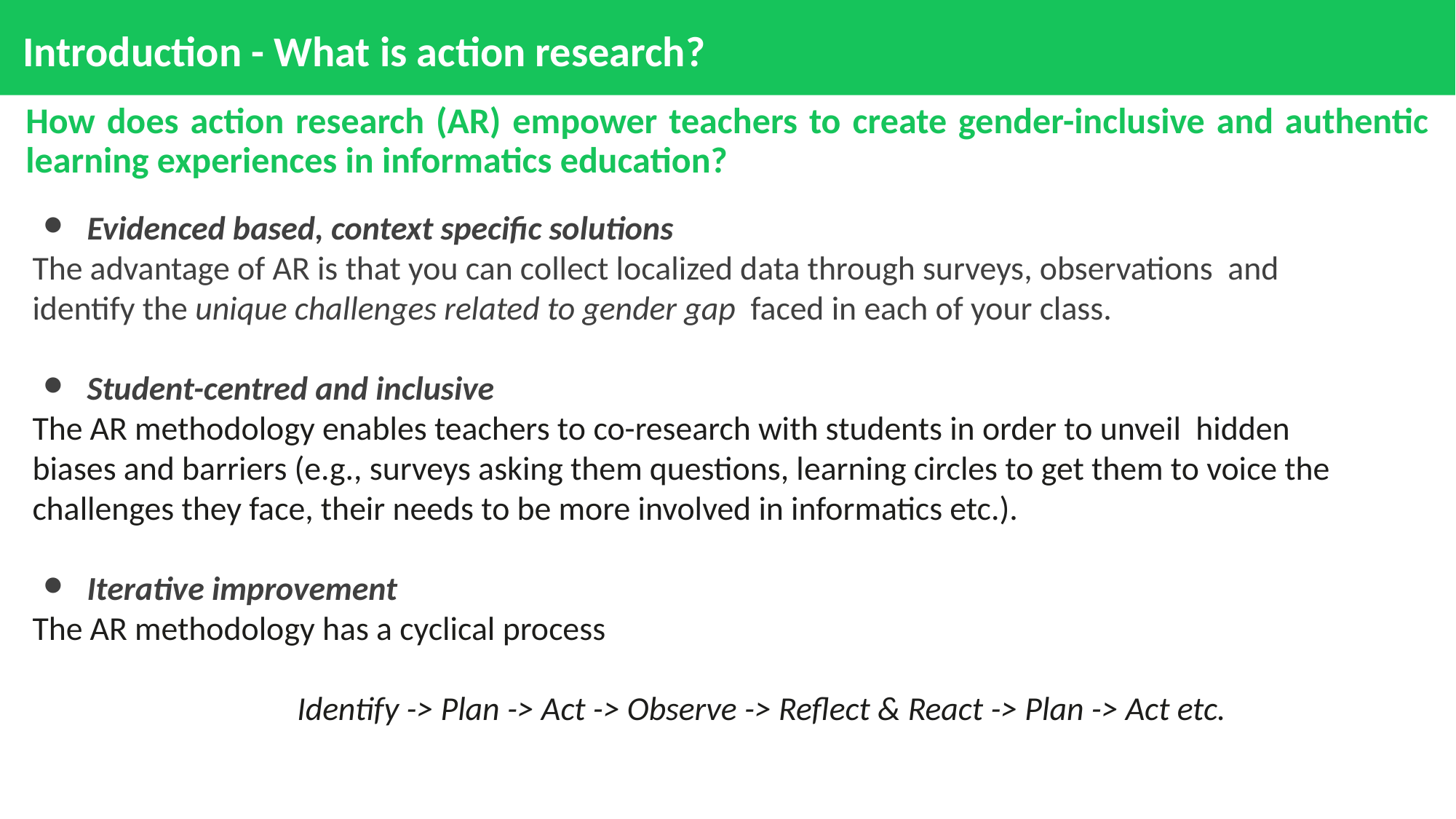

# Introduction - What is action research?
How does action research (AR) empower teachers to create gender-inclusive and authentic learning experiences in informatics education?

Evidenced based, context specific solutions
The advantage of AR is that you can collect localized data through surveys, observations  and identify the unique challenges related to gender gap  faced in each of your class.

Student-centred and inclusive
The AR methodology enables teachers to co-research with students in order to unveil  hidden biases and barriers (e.g., surveys asking them questions, learning circles to get them to voice the challenges they face, their needs to be more involved in informatics etc.).

Iterative improvement
The AR methodology has a cyclical process

 Identify -> Plan -> Act -> Observe -> Reflect & React -> Plan -> Act etc.